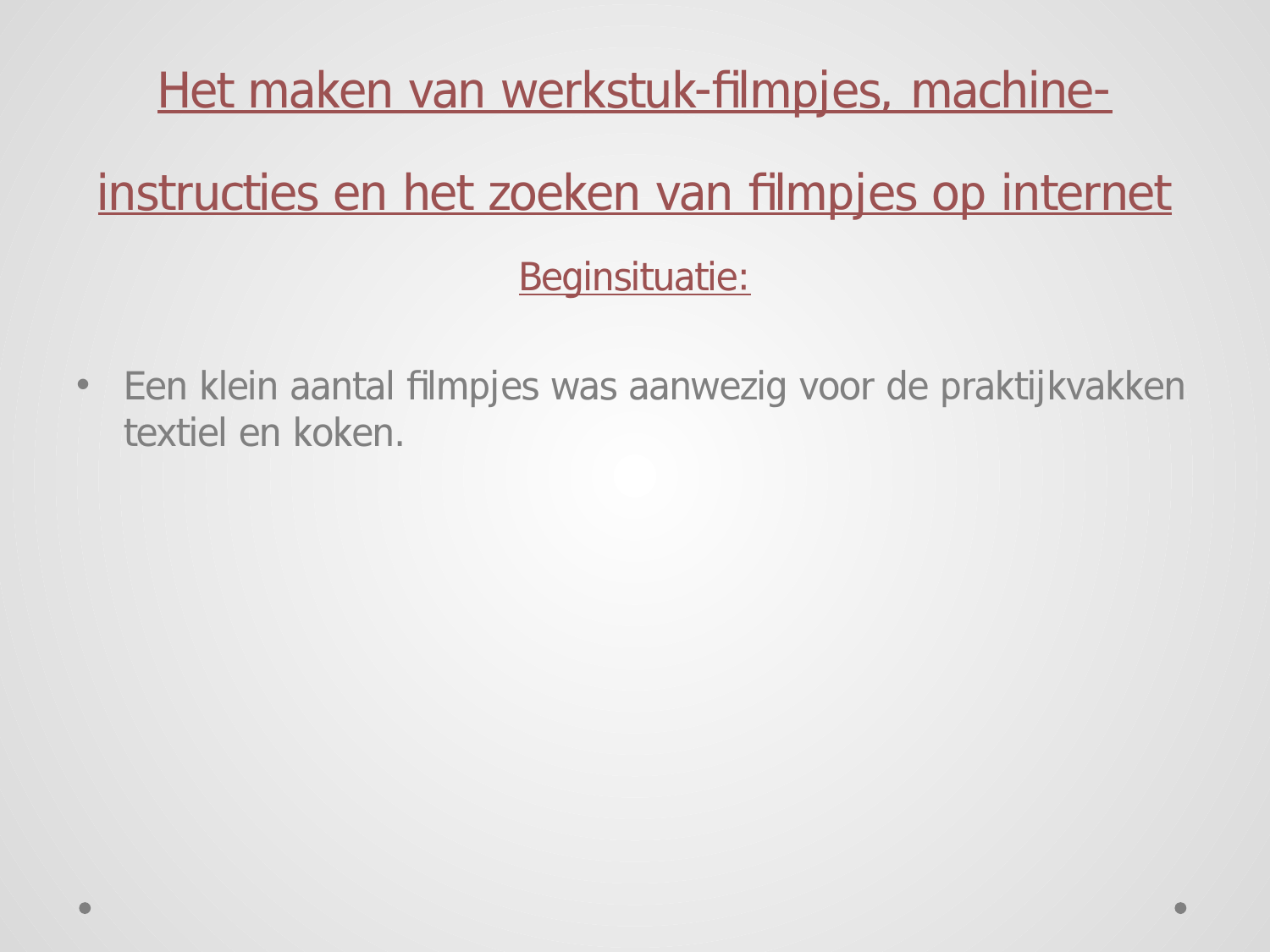

# Het maken van werkstuk-filmpjes, machine-instructies en het zoeken van filmpjes op internet
Beginsituatie:

Een klein aantal filmpjes was aanwezig voor de praktijkvakken textiel en koken.